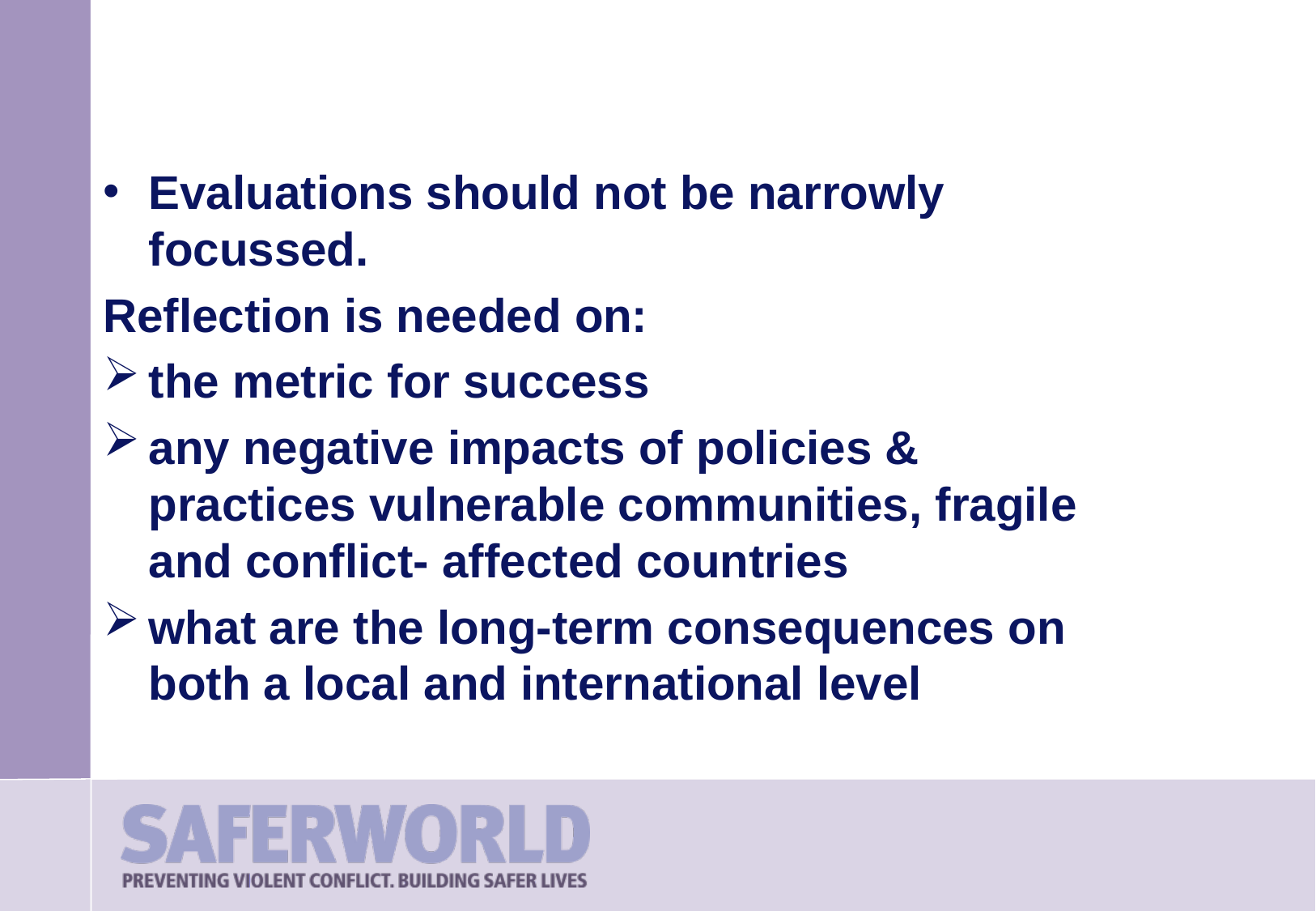

#
Evaluations should not be narrowly focussed.
Reflection is needed on:
the metric for success
any negative impacts of policies & practices vulnerable communities, fragile and conflict- affected countries
what are the long-term consequences on both a local and international level